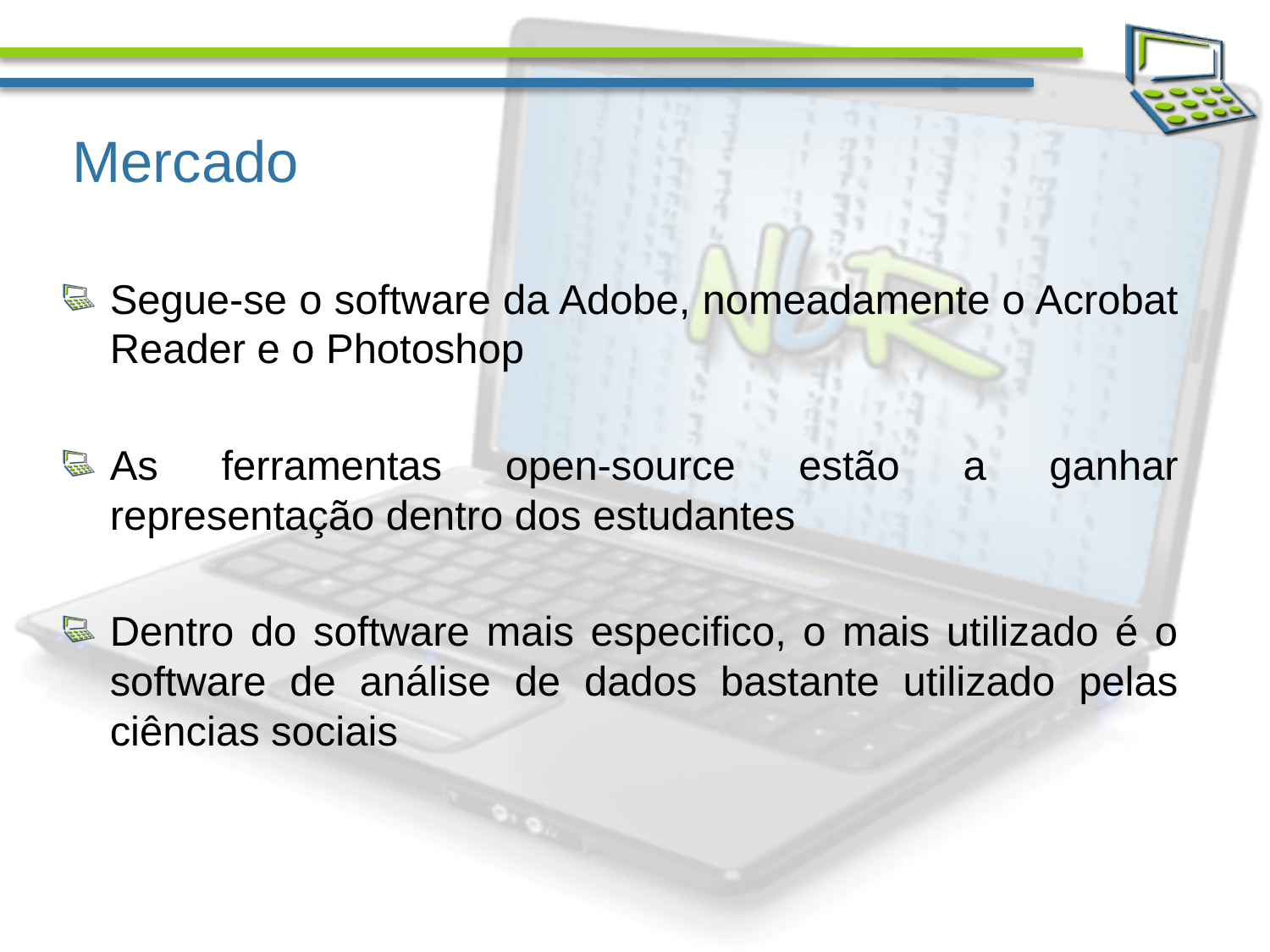

# Mercado

Segue-se o software da Adobe, nomeadamente o Acrobat Reader e o Photoshop

As ferramentas open-source estão a ganhar representação dentro dos estudantes

Dentro do software mais especifico, o mais utilizado é o software de análise de dados bastante utilizado pelas ciências sociais